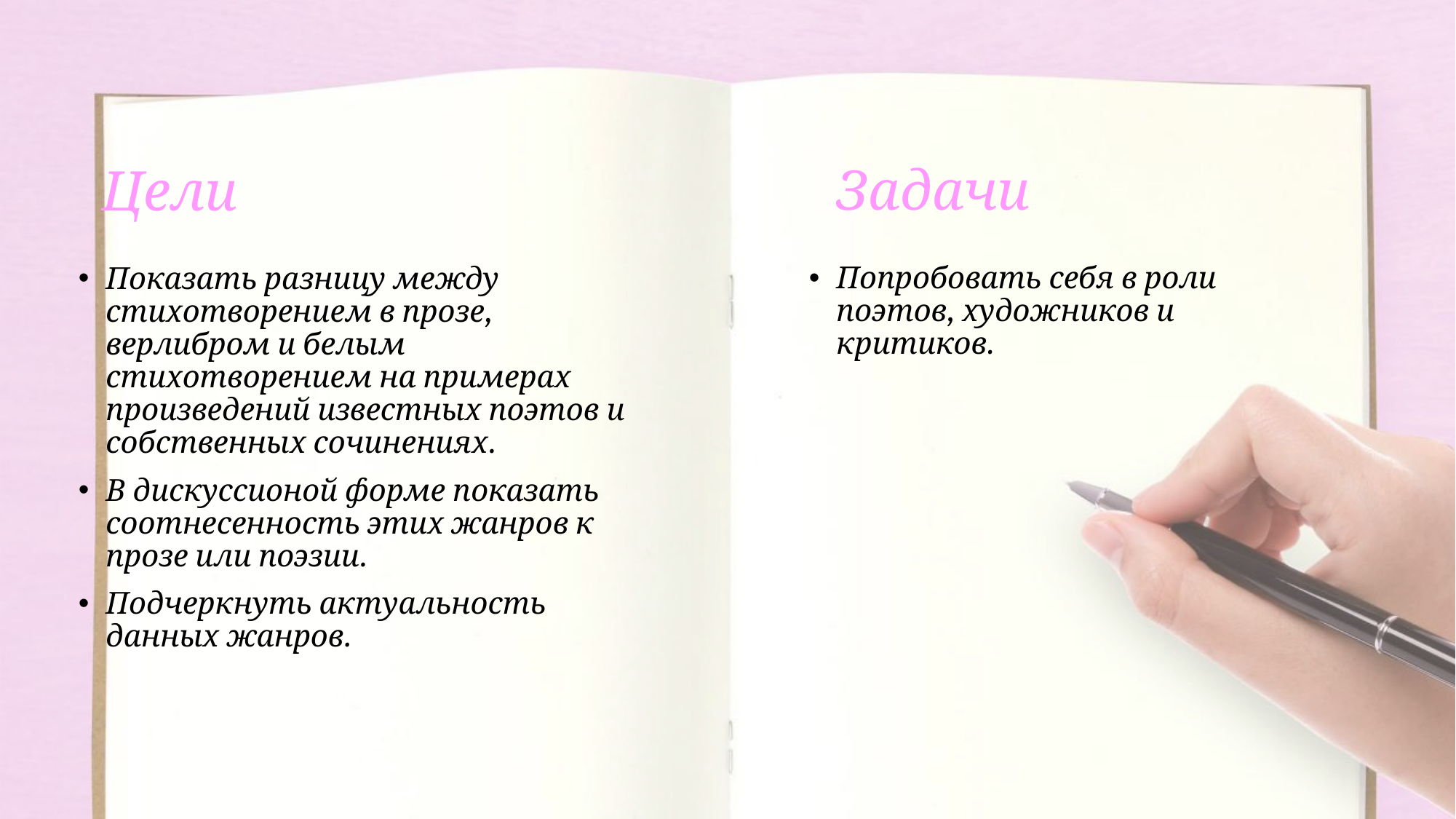

Задачи
# Цели
Попробовать себя в роли поэтов, художников и критиков.
Показать разницу между стихотворением в прозе, верлибром и белым стихотворением на примерах произведений известных поэтов и собственных сочинениях.
В дискуссионой форме показать соотнесенность этих жанров к прозе или поэзии.
Подчеркнуть актуальность данных жанров.